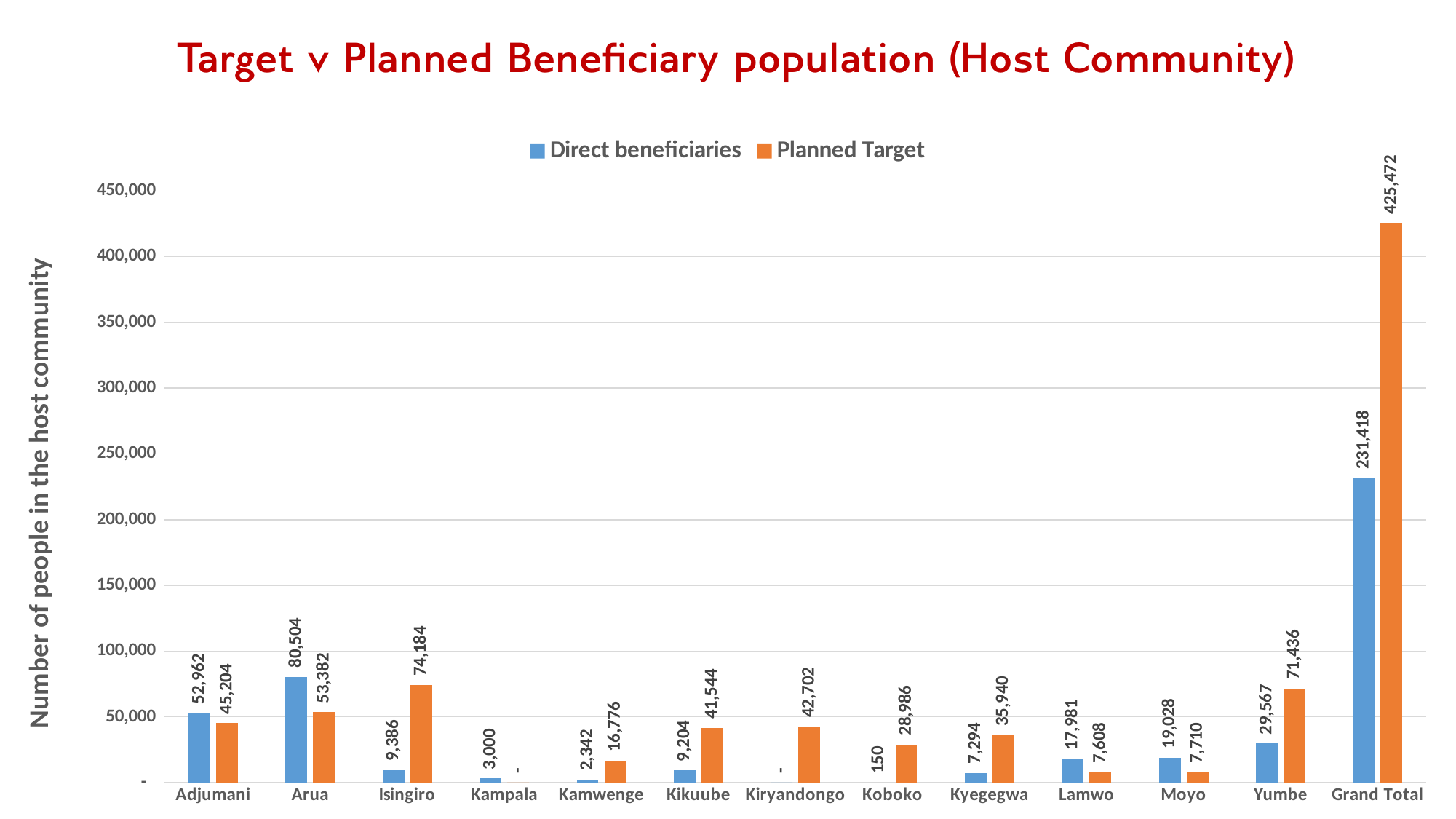

Target v Planned Beneficiary population (Host Community)

### Chart

| Category | Direct beneficiaries | Planned Target |
|---|---|---|
| Adjumani | 52962.0 | 45204.0 |
| Arua | 80504.0 | 53382.0 |
| Isingiro | 9386.0 | 74184.0 |
| Kampala | 3000.0 | 0.0 |
| Kamwenge | 2342.0 | 16776.0 |
| Kikuube | 9204.0 | 41544.0 |
| Kiryandongo | 0.0 | 42702.0 |
| Koboko | 150.0 | 28986.0 |
| Kyegegwa | 7294.0 | 35940.0 |
| Lamwo | 17981.0 | 7608.0 |
| Moyo | 19028.0 | 7710.0 |
| Yumbe | 29567.0 | 71436.0 |
| Grand Total | 231418.0 | 425472.0 |